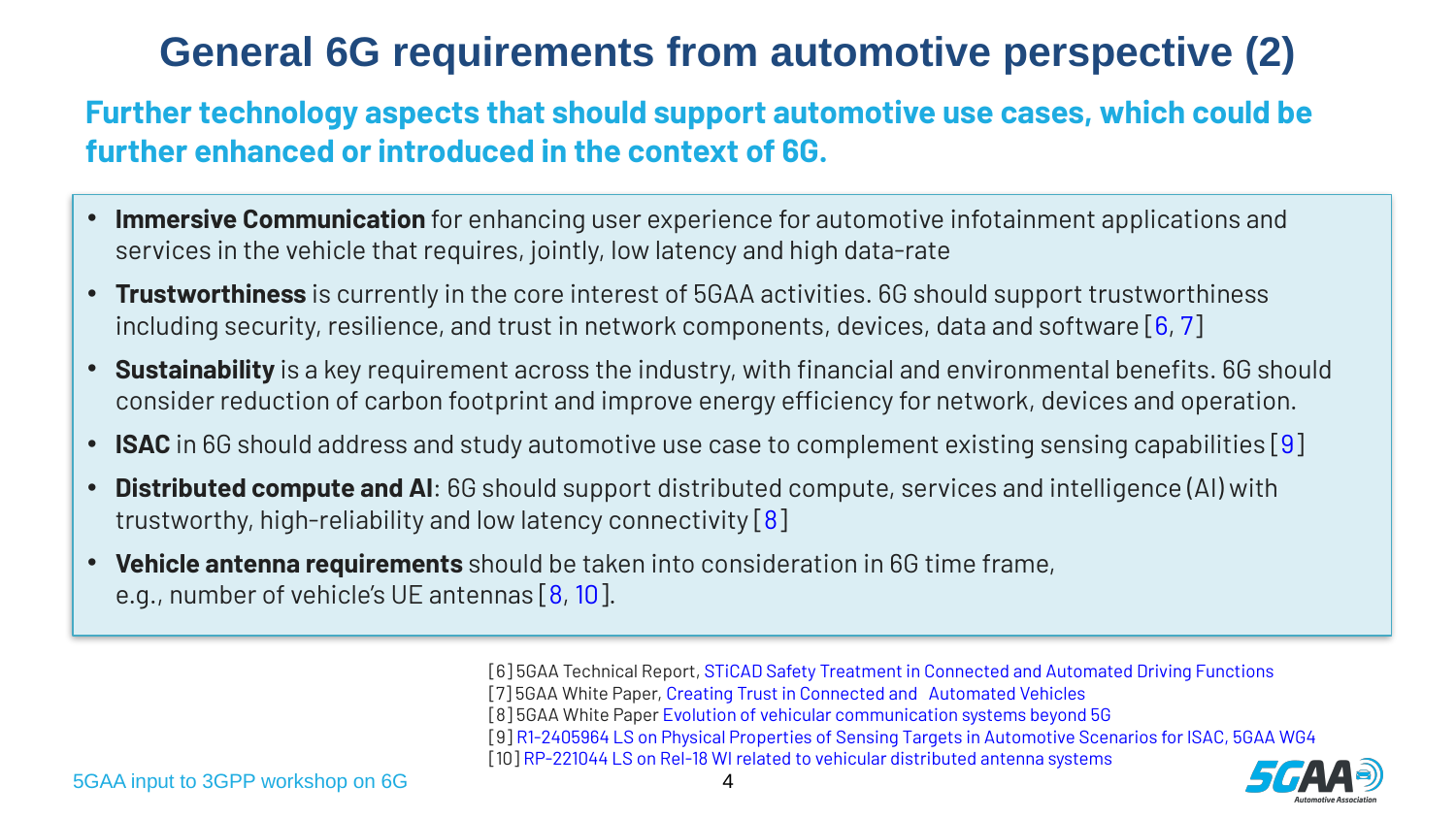

# General 6G requirements from automotive perspective (2)
Further technology aspects that should support automotive use cases, which could be
further enhanced or introduced in the context of 6G.
Immersive Communication for enhancing user experience for automotive infotainment applications and services in the vehicle that requires, jointly, low latency and high data-rate
Trustworthiness is currently in the core interest of 5GAA activities. 6G should support trustworthiness including security, resilience, and trust in network components, devices, data and software [6, 7]
Sustainability is a key requirement across the industry, with financial and environmental benefits. 6G should consider reduction of carbon footprint and improve energy efficiency for network, devices and operation.
ISAC in 6G should address and study automotive use case to complement existing sensing capabilities [9]
Distributed compute and AI: 6G should support distributed compute, services and intelligence (AI) with trustworthy, high-reliability and low latency connectivity [8]
Vehicle antenna requirements should be taken into consideration in 6G time frame,
e.g., number of vehicle’s UE antennas [8, 10].
[6] 5GAA Technical Report, STiCAD Safety Treatment in Connected and Automated Driving Functions
[7] 5GAA White Paper, Creating Trust in Connected and   Automated Vehicles
[8] 5GAA White Paper Evolution of vehicular communication systems beyond 5G
[9] R1-2405964 LS on Physical Properties of Sensing Targets in Automotive Scenarios for ISAC, 5GAA WG4
[10] RP‑221044 LS on Rel-18 WI related to vehicular distributed antenna systems
5GAA input to 3GPP workshop on 6G
4